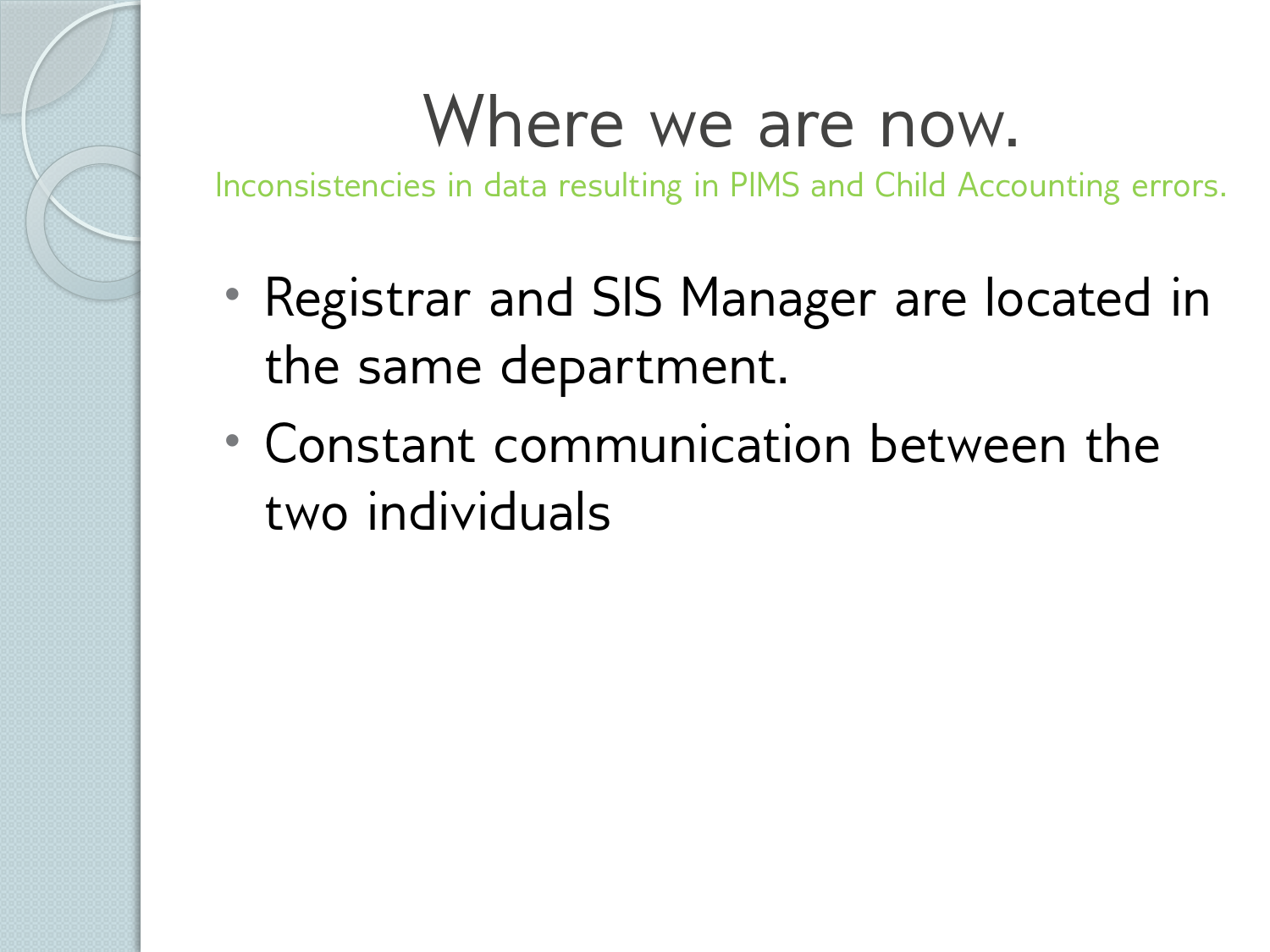

# Where we are now. Inconsistencies in data resulting in PIMS and Child Accounting errors.
Registrar and SIS Manager are located in the same department.
Constant communication between the two individuals